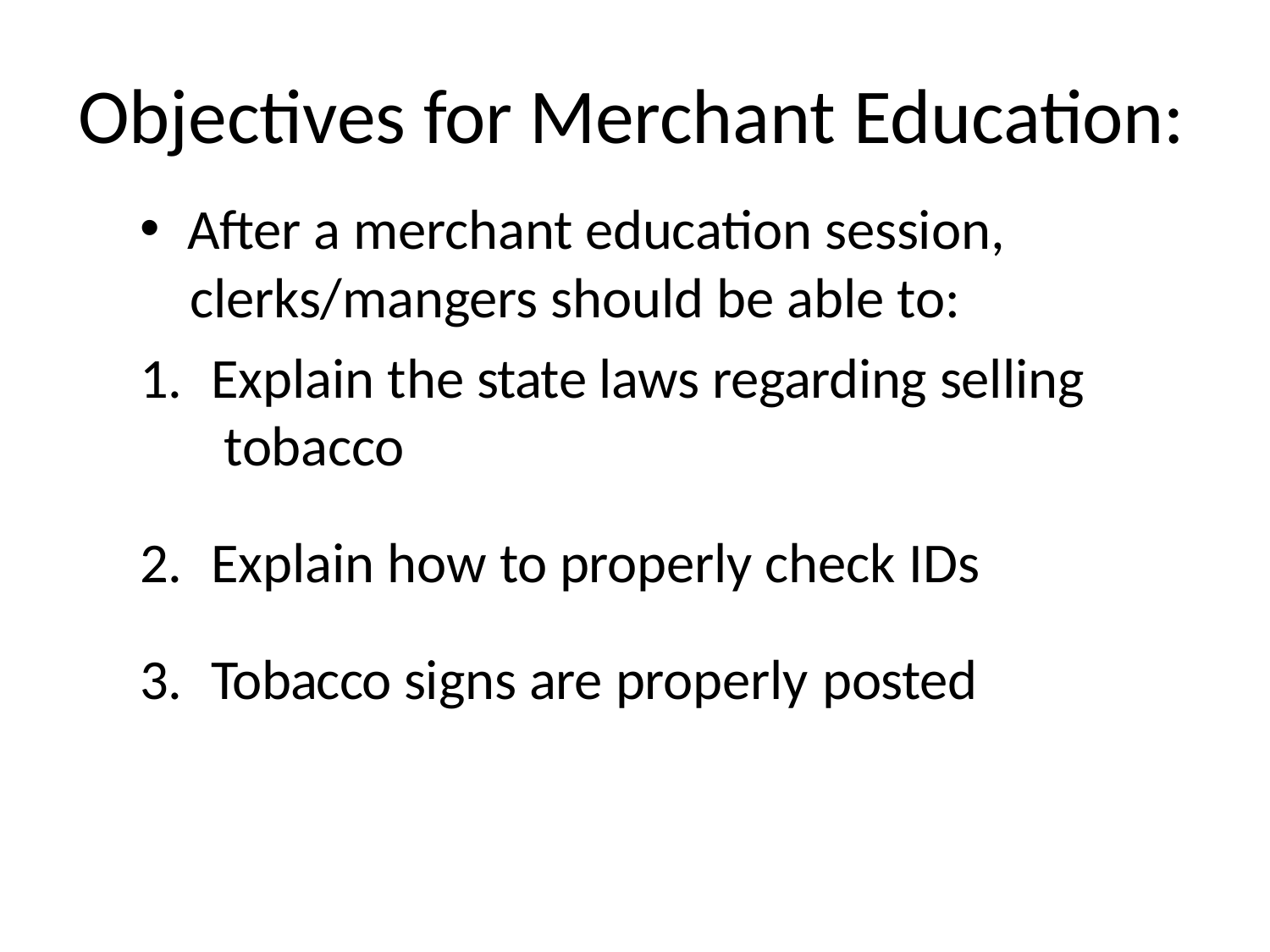

# Objectives for Merchant Education:
After a merchant education session,
clerks/mangers should be able to:
Explain the state laws regarding selling  tobacco
Explain how to properly check IDs
Tobacco signs are properly posted
36